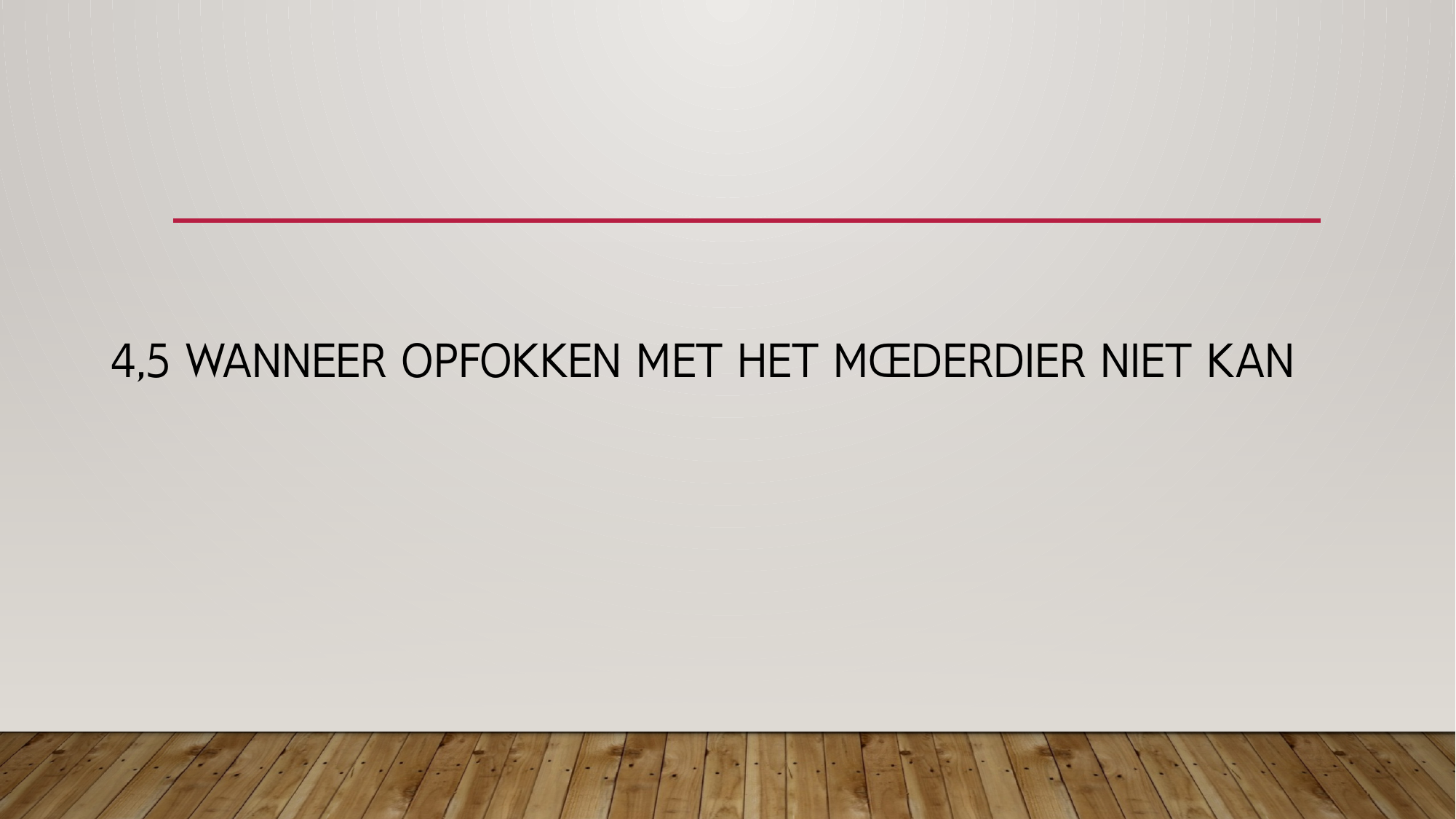

# 4,5 wanneer opfokken met het moederdier niet kan